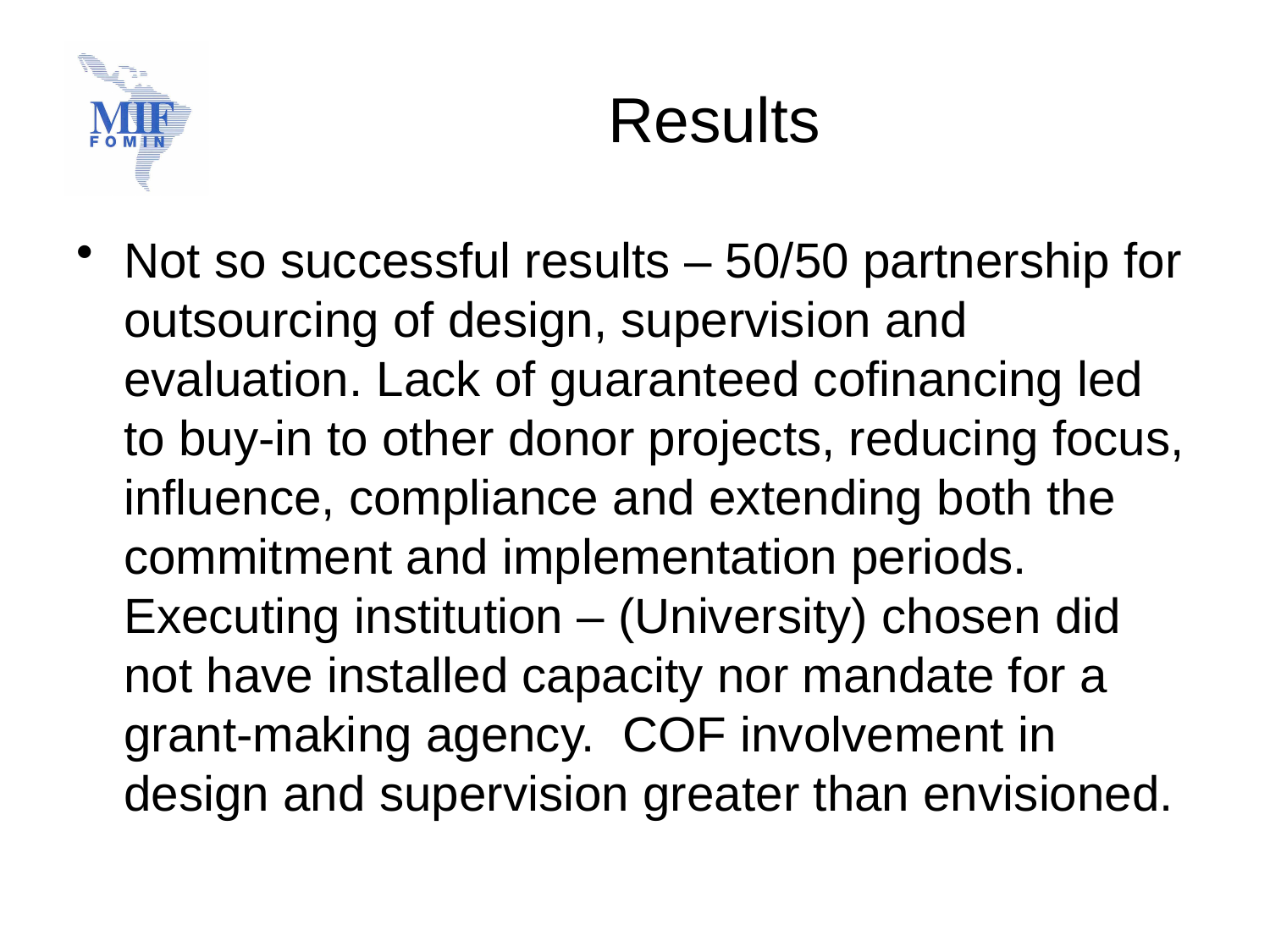

# Results
Not so successful results – 50/50 partnership for outsourcing of design, supervision and evaluation. Lack of guaranteed cofinancing led to buy-in to other donor projects, reducing focus, influence, compliance and extending both the commitment and implementation periods.  Executing institution – (University) chosen did not have installed capacity nor mandate for a grant-making agency.  COF involvement in design and supervision greater than envisioned.